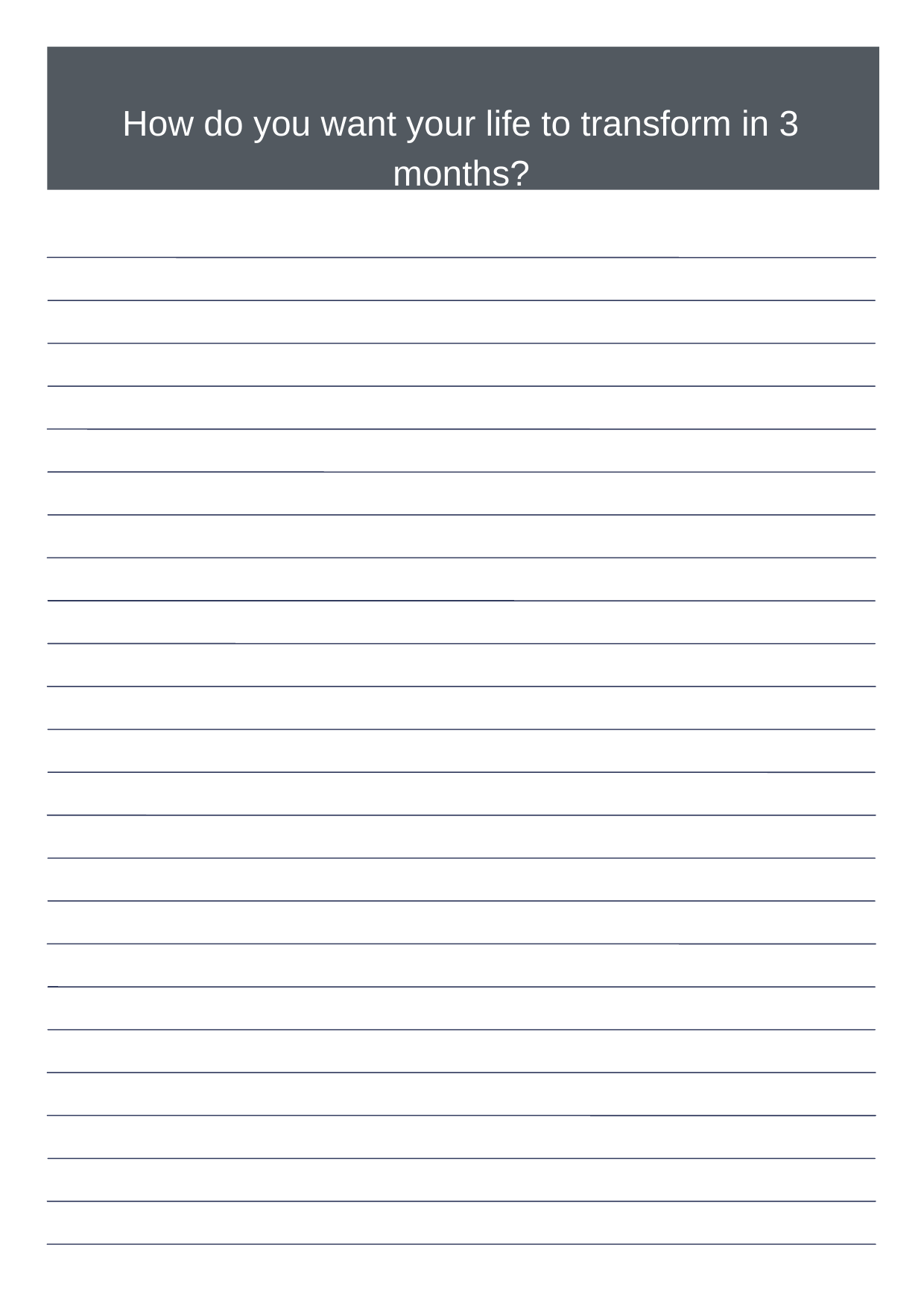

How do you want your life to transform in 3 months?